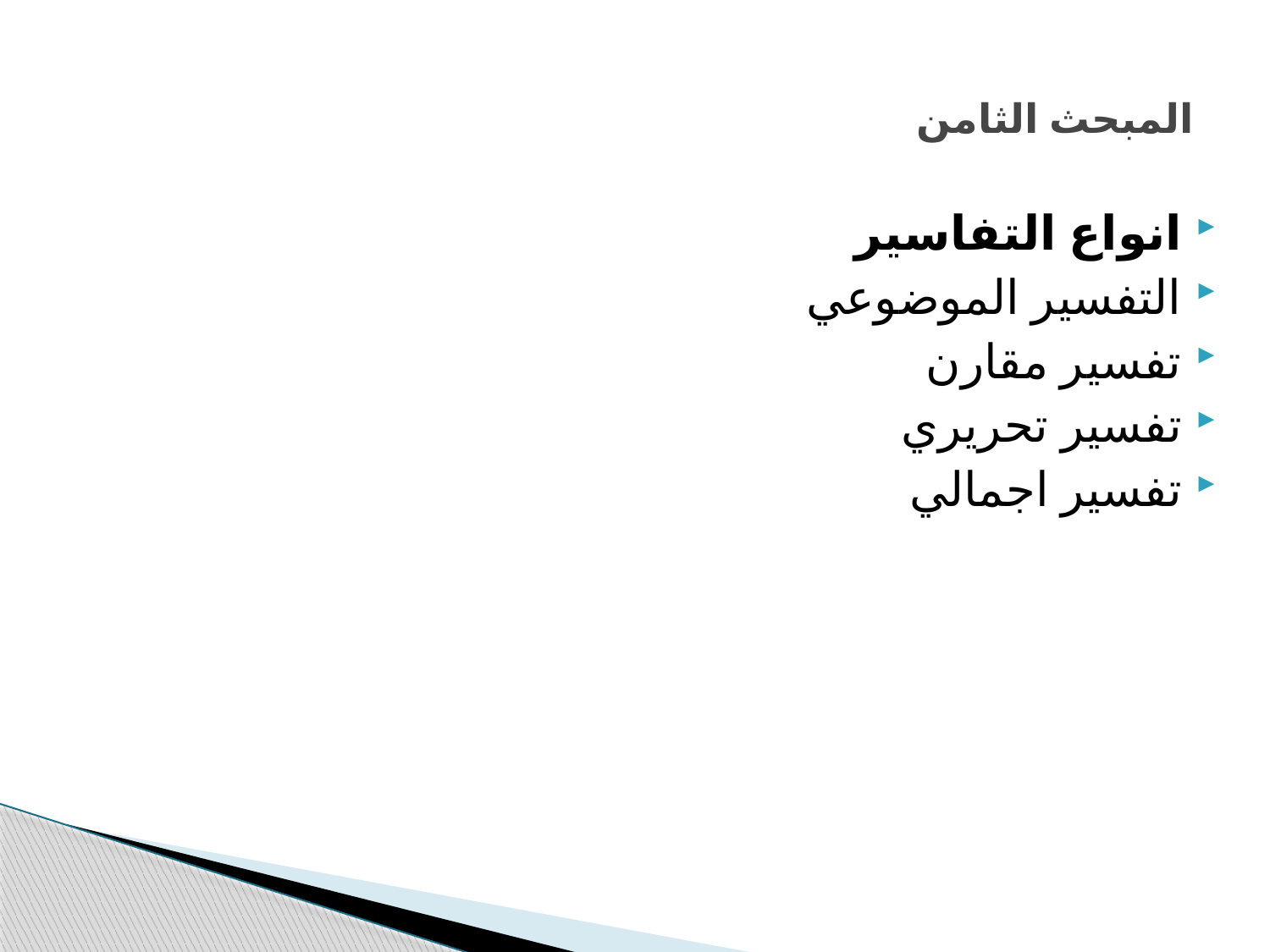

# المبحث الثامن
انواع التفاسير
التفسير الموضوعي
تفسير مقارن
تفسير تحريري
تفسير اجمالي